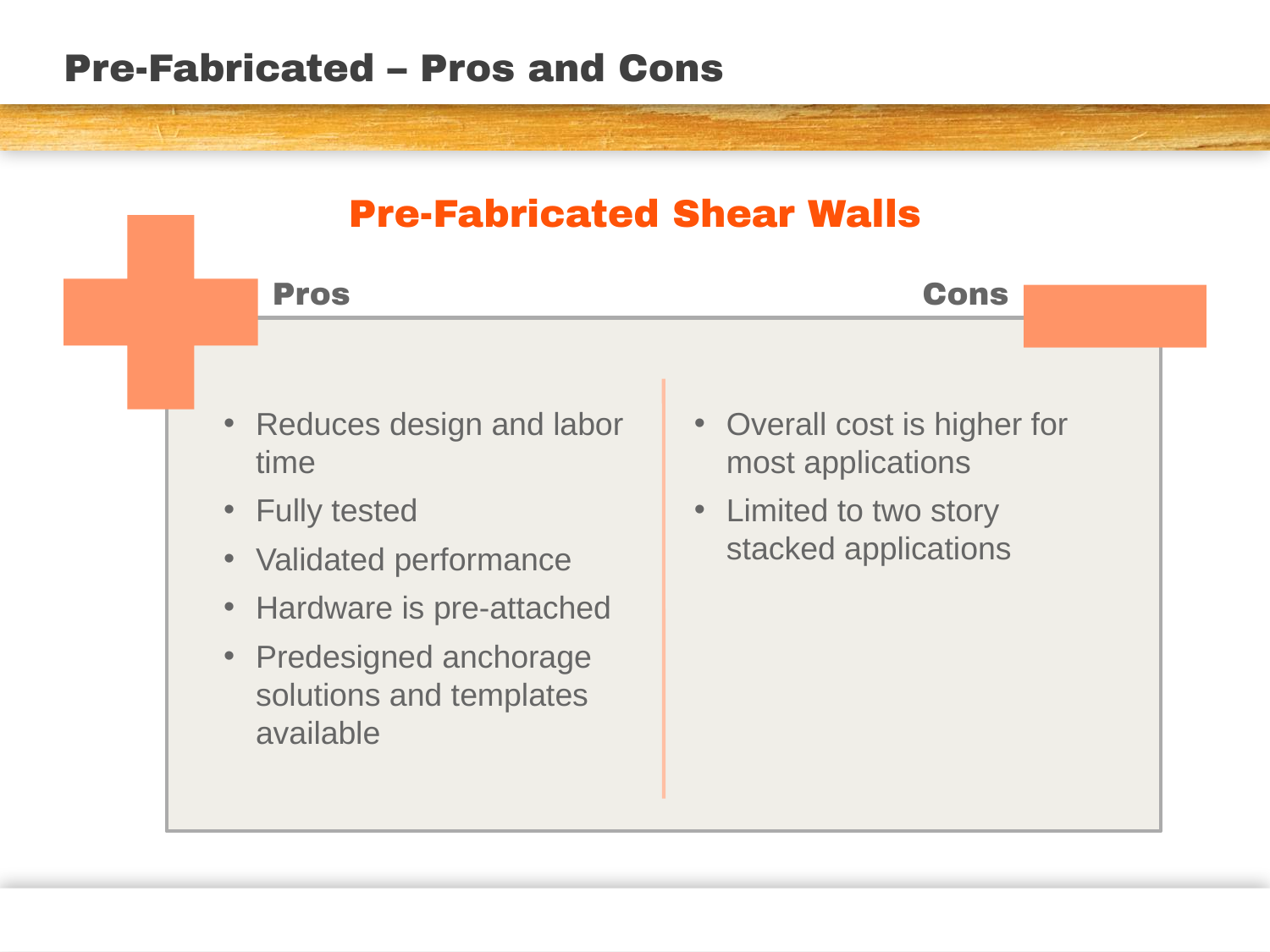

# Pre-Fabricated – Pros and Cons

Pre-Fabricated Shear Walls
Pros
Cons
Reduces design and labor time
Fully tested
Validated performance
Hardware is pre-attached
Predesigned anchorage solutions and templates available
Overall cost is higher for most applications
Limited to two story stacked applications